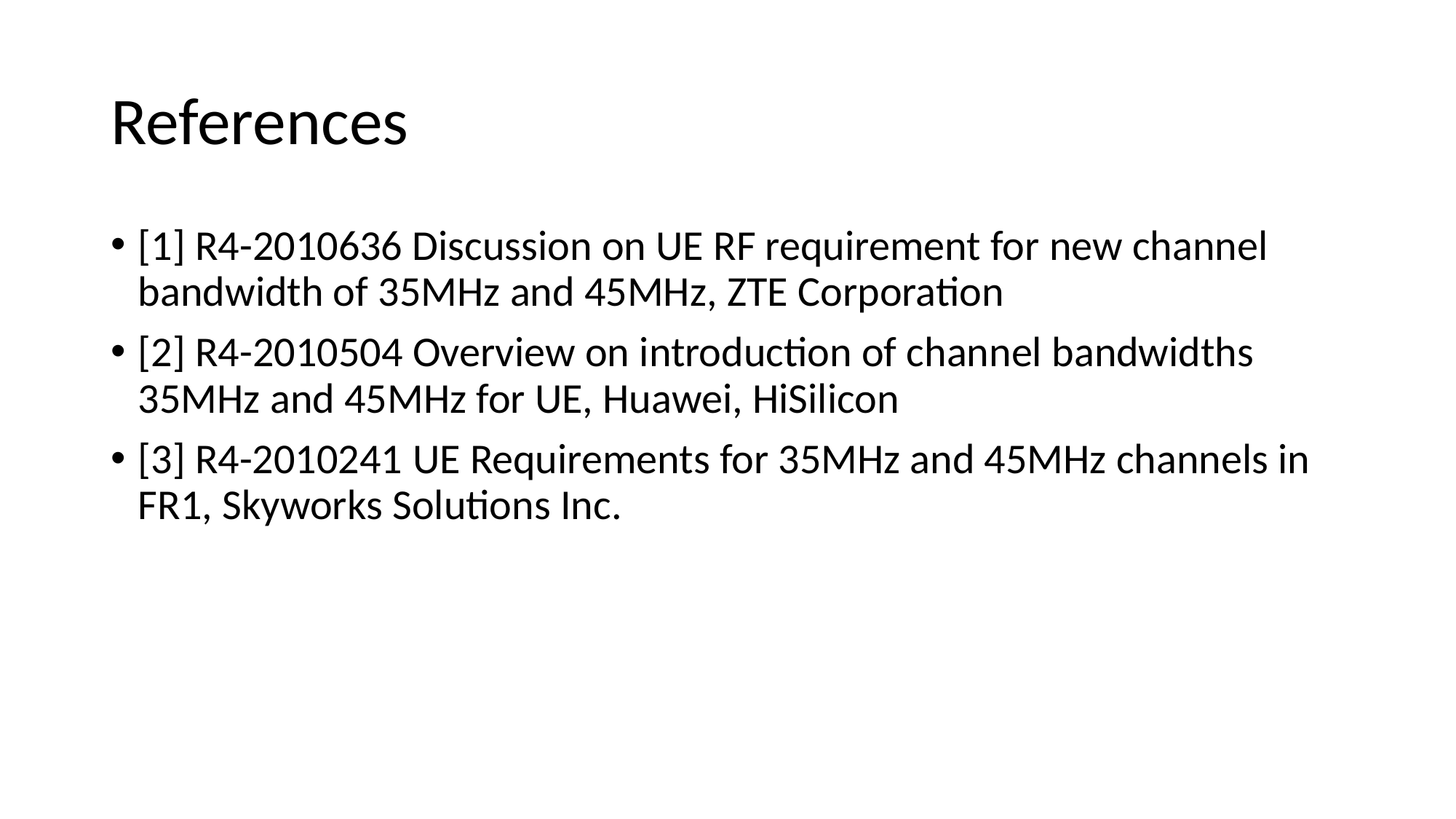

# References
[1] R4-2010636 Discussion on UE RF requirement for new channel bandwidth of 35MHz and 45MHz, ZTE Corporation
[2] R4-2010504 Overview on introduction of channel bandwidths 35MHz and 45MHz for UE, Huawei, HiSilicon
[3] R4-2010241 UE Requirements for 35MHz and 45MHz channels in FR1, Skyworks Solutions Inc.